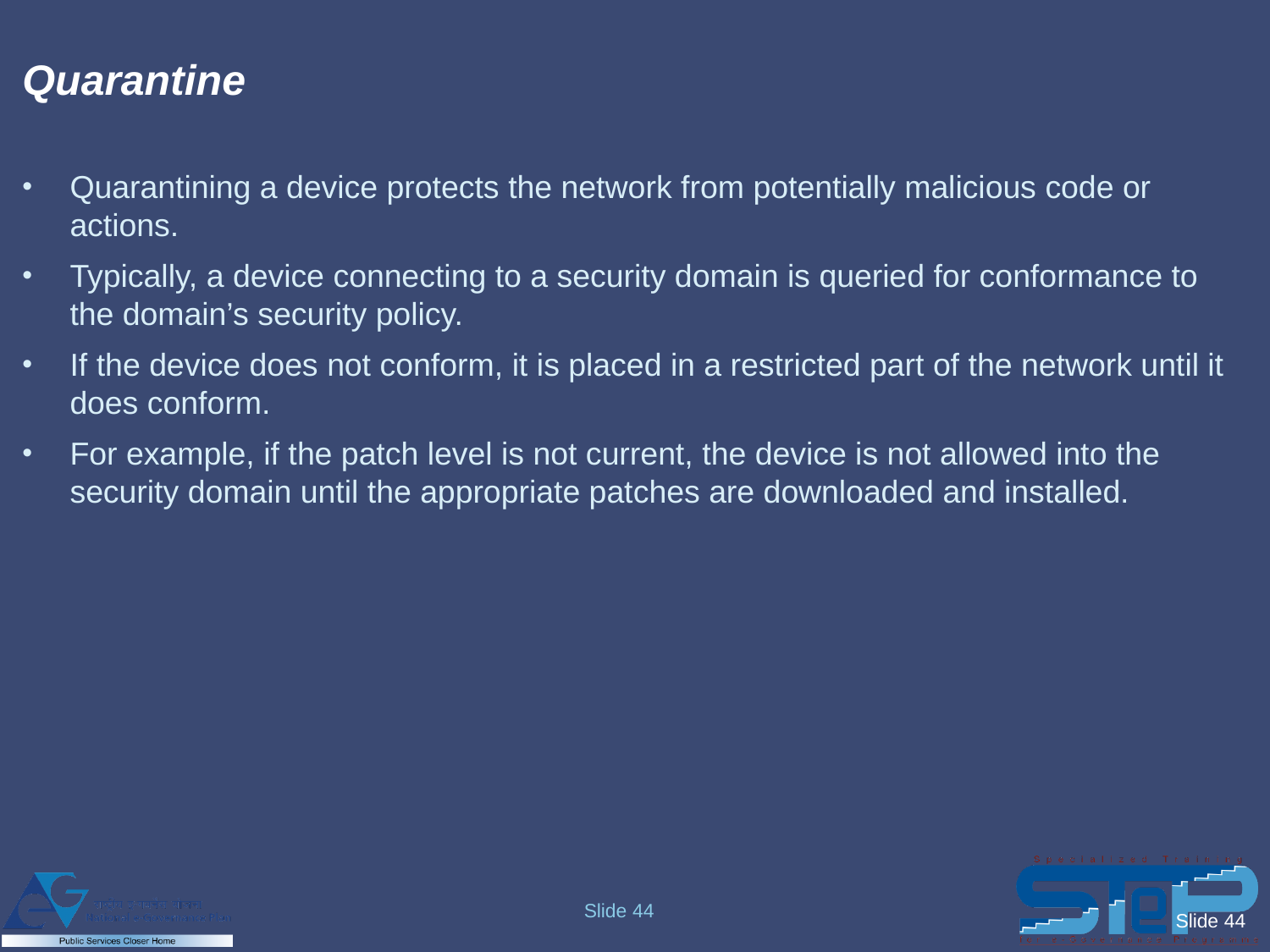

# Quarantine
Quarantining a device protects the network from potentially malicious code or actions.
Typically, a device connecting to a security domain is queried for conformance to the domain’s security policy.
If the device does not conform, it is placed in a restricted part of the network until it does conform.
For example, if the patch level is not current, the device is not allowed into the security domain until the appropriate patches are downloaded and installed.

Slide 44